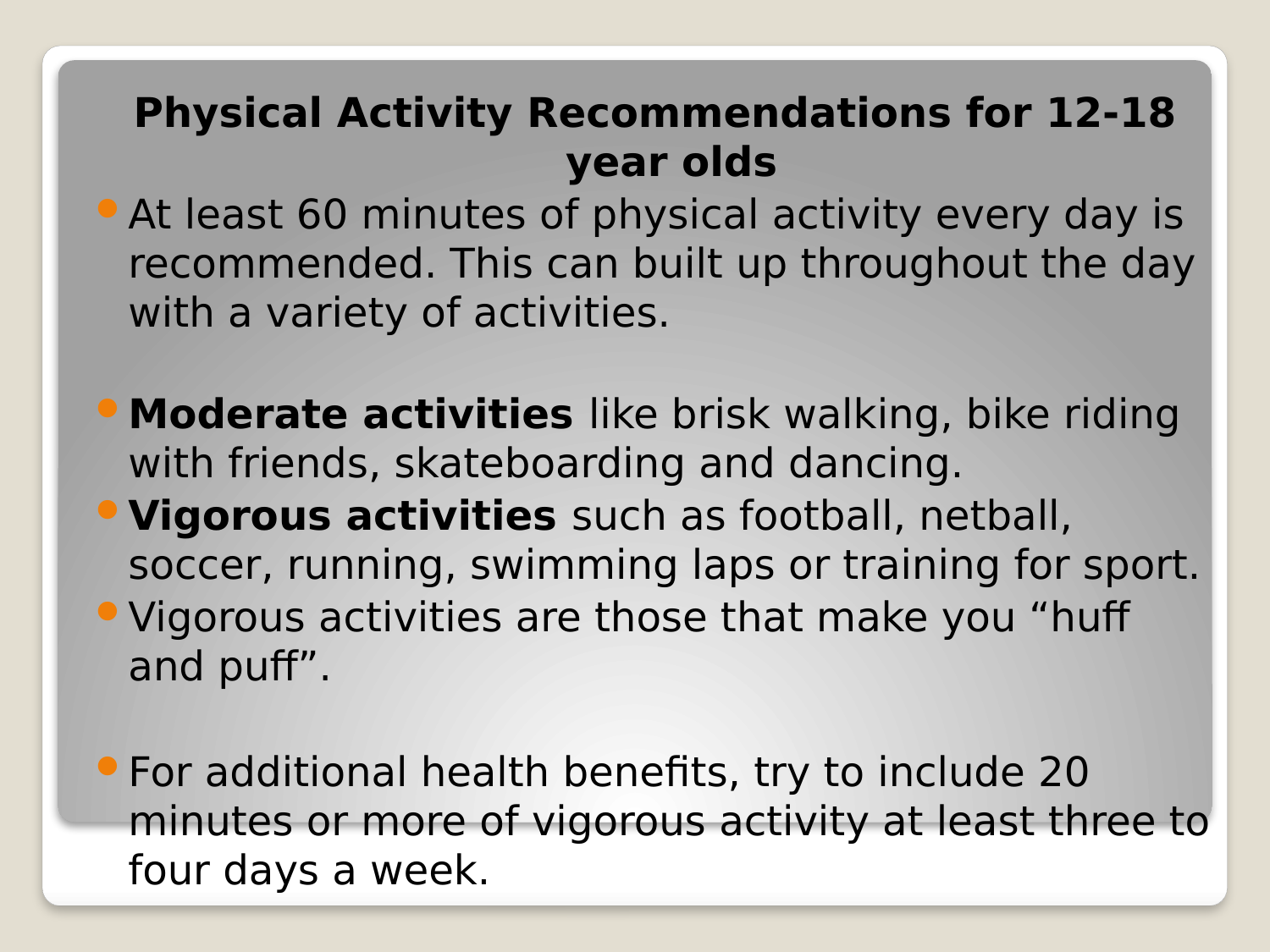

Physical Activity Recommendations for 12-18 year olds
At least 60 minutes of physical activity every day is recommended. This can built up throughout the day with a variety of activities.
Moderate activities like brisk walking, bike riding with friends, skateboarding and dancing.
Vigorous activities such as football, netball, soccer, running, swimming laps or training for sport.
Vigorous activities are those that make you “huff and puff”.

For additional health benefits, try to include 20 minutes or more of vigorous activity at least three to four days a week.